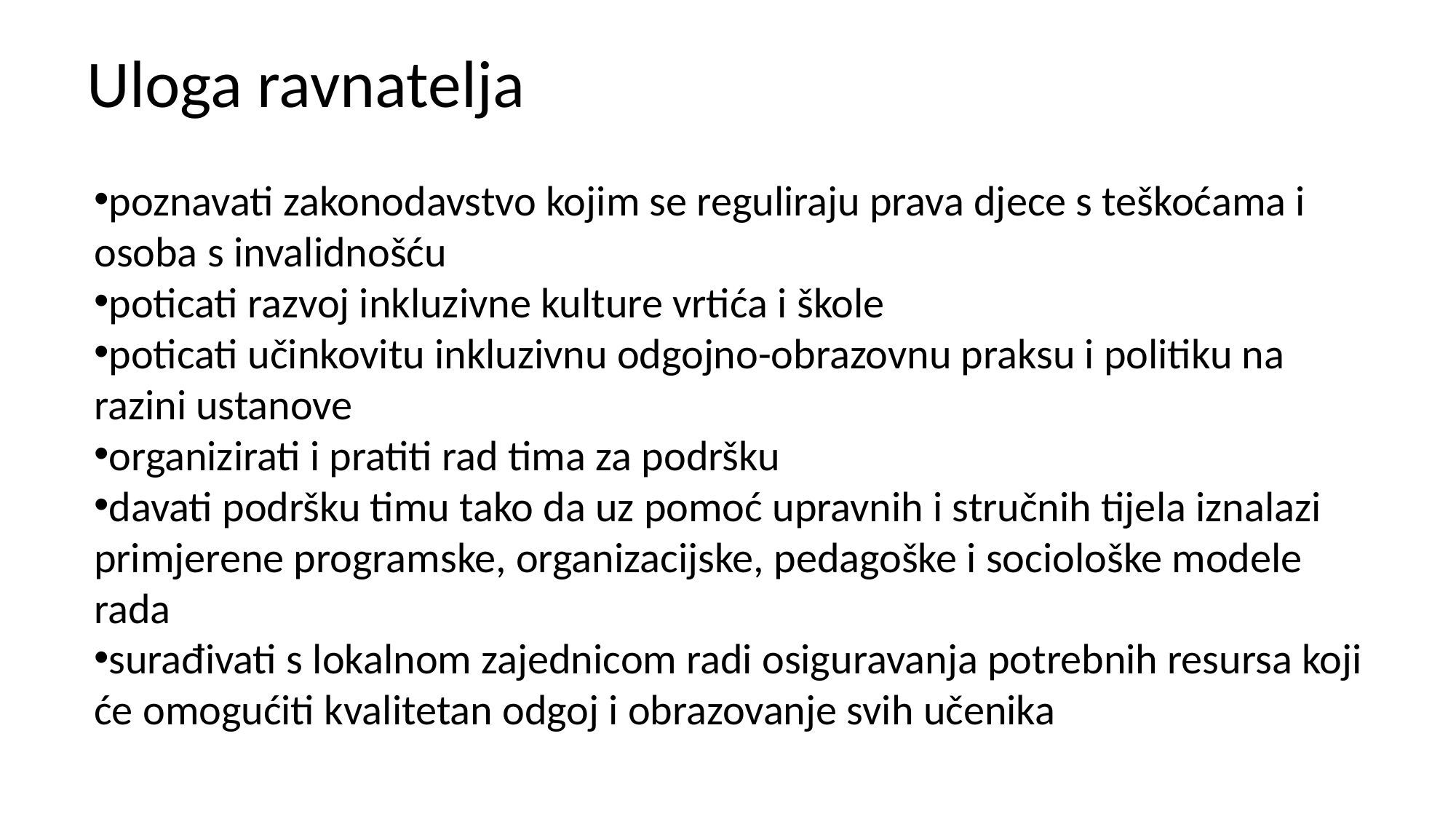

# Uloga ravnatelja
poznavati zakonodavstvo kojim se reguliraju prava djece s teškoćama i osoba s invalidnošću
poticati razvoj inkluzivne kulture vrtića i škole
poticati učinkovitu inkluzivnu odgojno-obrazovnu praksu i politiku na razini ustanove
organizirati i pratiti rad tima za podršku
davati podršku timu tako da uz pomoć upravnih i stručnih tijela iznalazi primjerene programske, organizacijske, pedagoške i sociološke modele rada
surađivati s lokalnom zajednicom radi osiguravanja potrebnih resursa koji će omogućiti kvalitetan odgoj i obrazovanje svih učenika